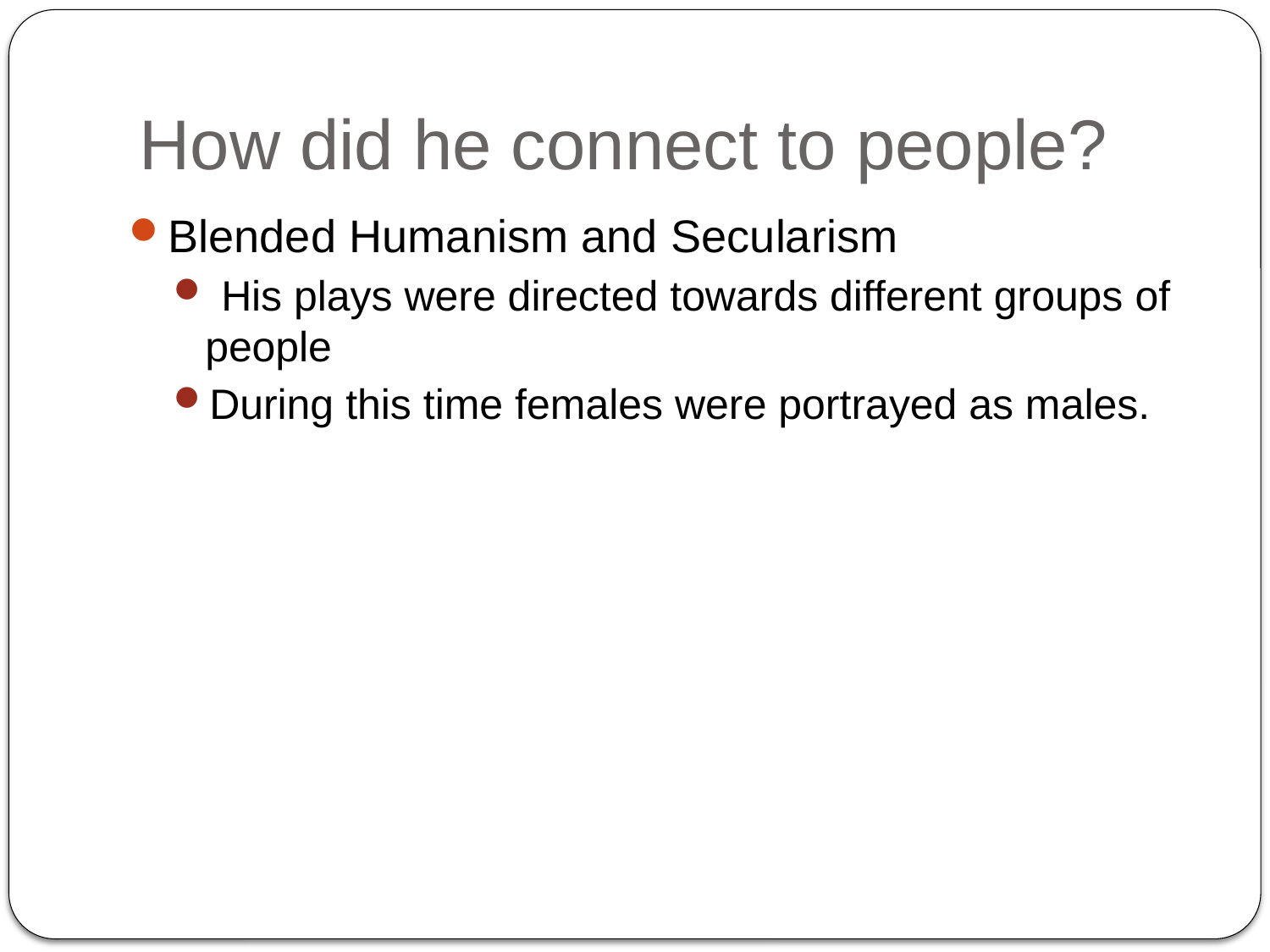

# How did he connect to people?
Blended Humanism and Secularism
 His plays were directed towards different groups of people
During this time females were portrayed as males.